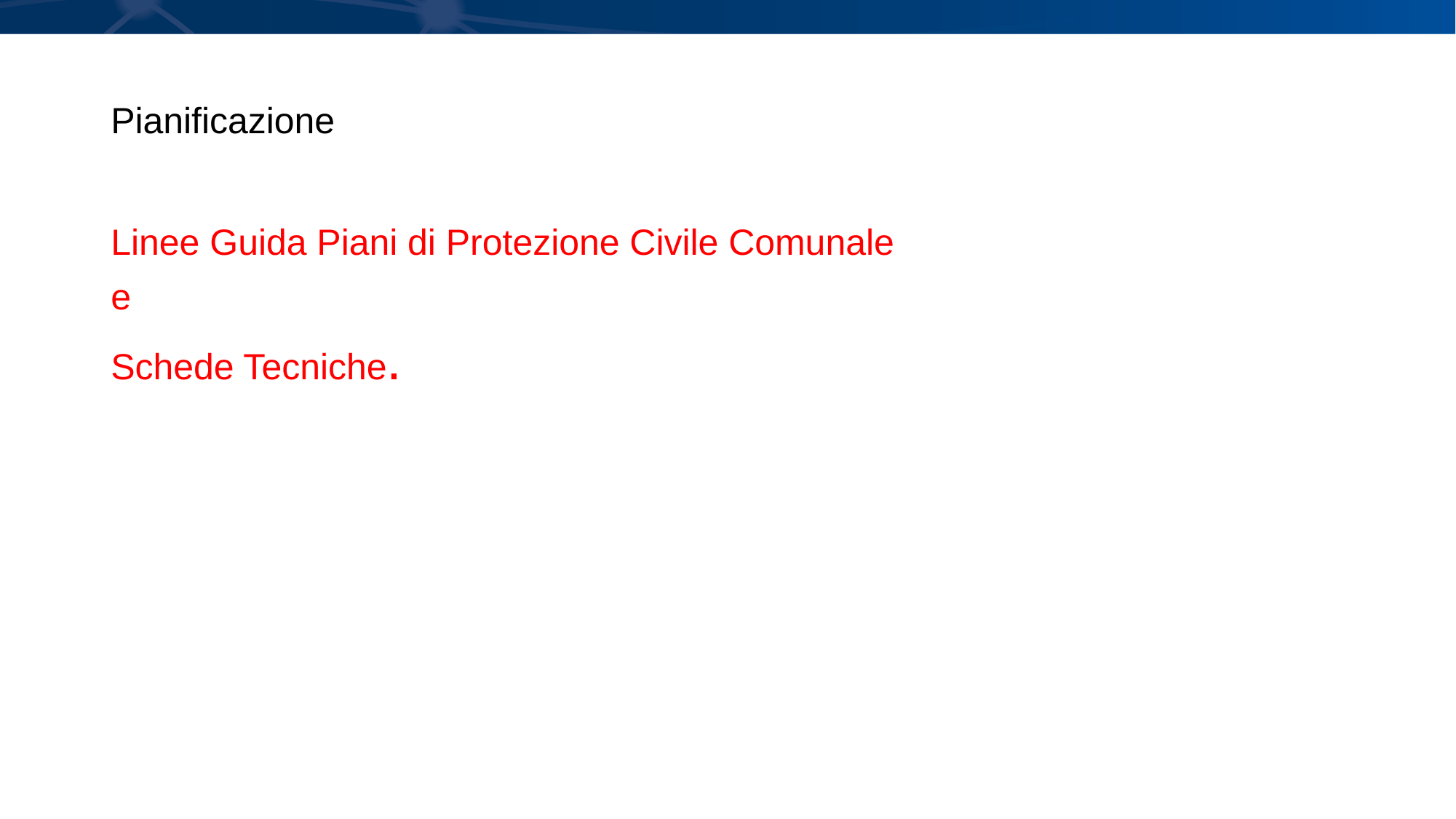

# Pianificazione
Linee Guida Piani di Protezione Civile Comunale
e
Schede Tecniche.